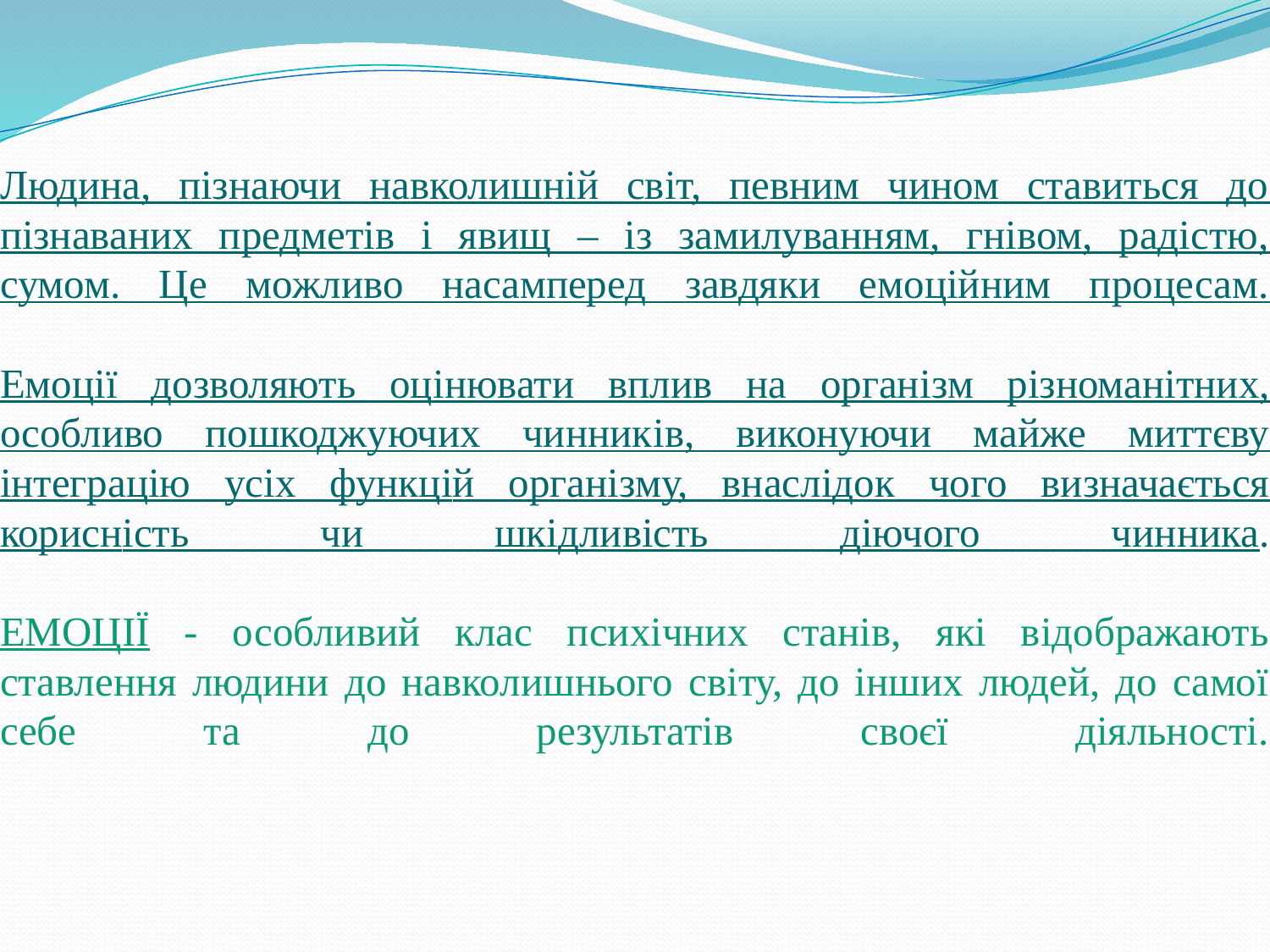

# Людина, пізнаючи навколишній світ, певним чином ставиться до пізнаваних предметів і явищ – із замилуванням, гнівом, радістю, сумом. Це можливо насамперед завдяки емоційним процесам. Емоцiї дозволяють оцiнювати вплив на органiзм рiзноманiтних, особливо пошкоджуючих чинникiв, виконуючи майже миттєву iнтеграцiю усiх функцiй органiзму, внаслiдок чого визначається кориснiсть чи шкiдливiсть дiючого чинника. ЕМОЦІЇ - особливий клас психічних станів, які відображають ставлення людини до навколишнього світу, до інших людей, до самої себе та до результатів своєї діяльності.